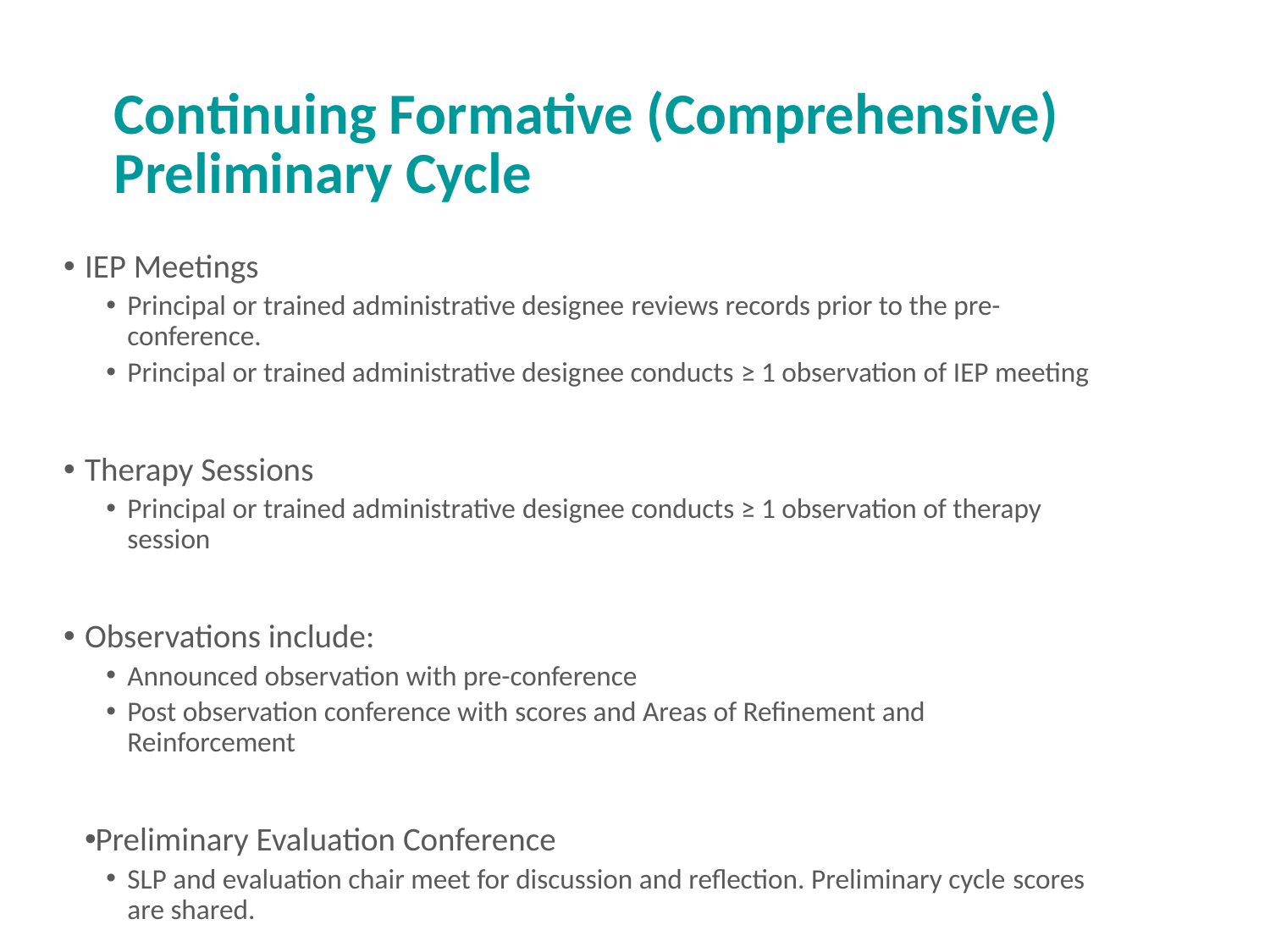

# Continuing Formative (Comprehensive) Preliminary Cycle
IEP Meetings
Principal or trained administrative designee reviews records prior to the pre-conference.
Principal or trained administrative designee conducts ≥ 1 observation of IEP meeting

Therapy Sessions
Principal or trained administrative designee conducts ≥ 1 observation of therapy session

Observations include:
Announced observation with pre-conference
Post observation conference with scores and Areas of Refinement and Reinforcement

Preliminary Evaluation Conference
SLP and evaluation chair meet for discussion and reflection. Preliminary cycle scores are shared.